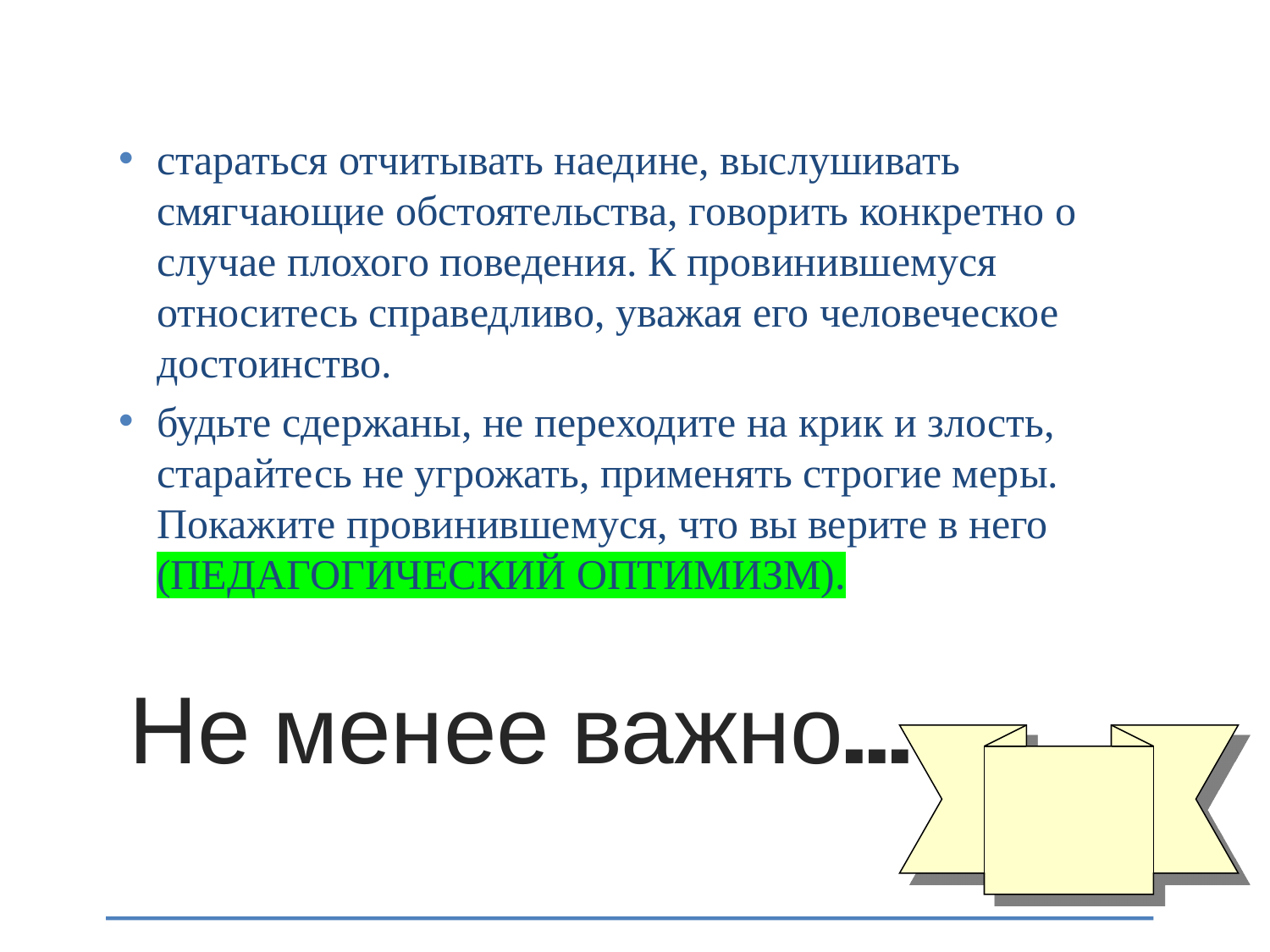

стараться отчитывать наедине, выслушивать смягчающие обстоятельства, говорить конкретно о случае плохого поведения. К провинившемуся относитесь справедливо, уважая его человеческое достоинство.
будьте сдержаны, не переходите на крик и злость, старайтесь не угрожать, применять строгие меры. Покажите провинившемуся, что вы верите в него (ПЕДАГОГИЧЕСКИЙ ОПТИМИЗМ).
# Не менее важно…